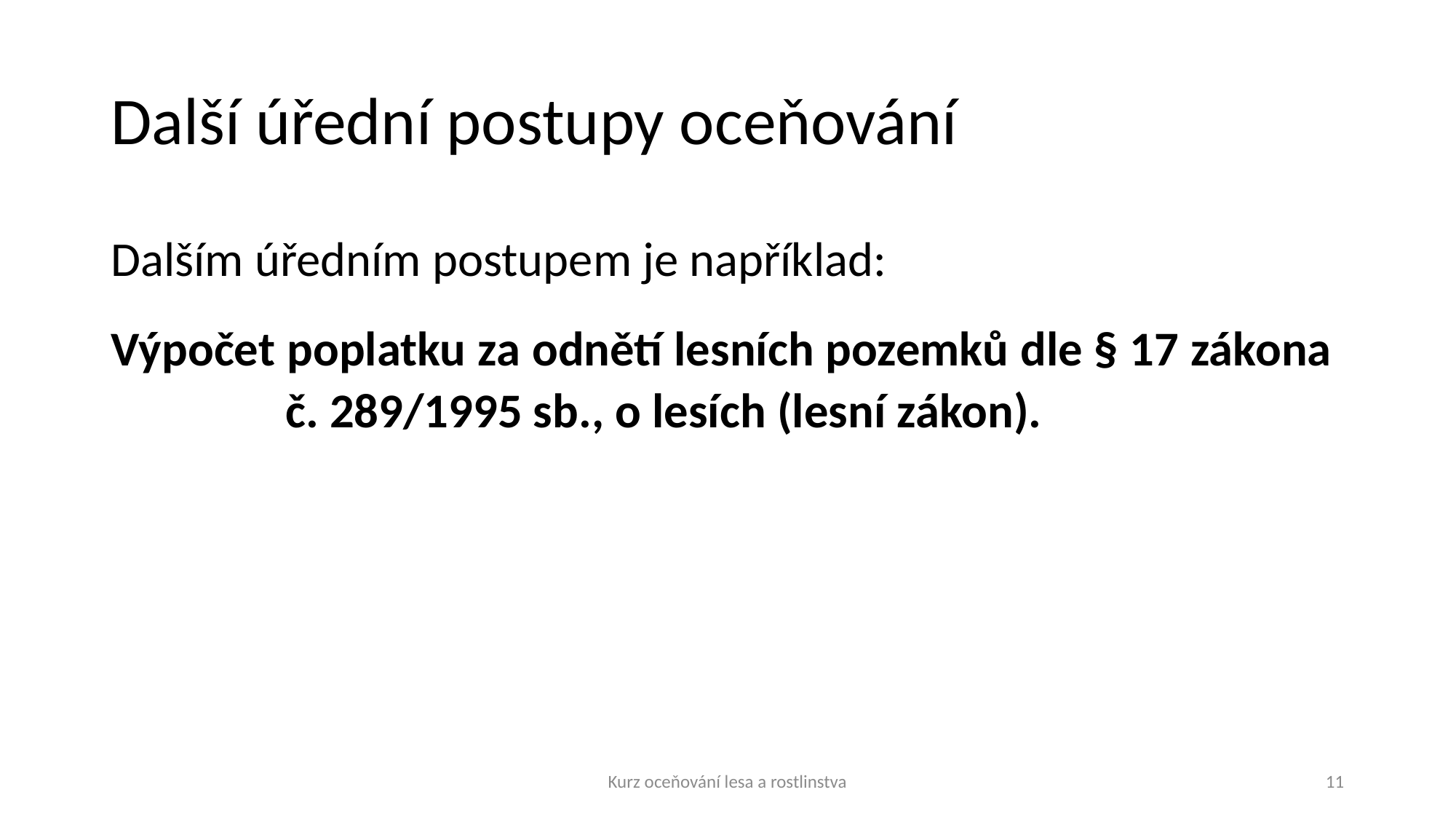

# Další úřední postupy oceňování
Dalším úředním postupem je například:
Výpočet poplatku za odnětí lesních pozemků dle § 17 zákona                  č. 289/1995 sb., o lesích (lesní zákon).

Kurz oceňování lesa a rostlinstva
11